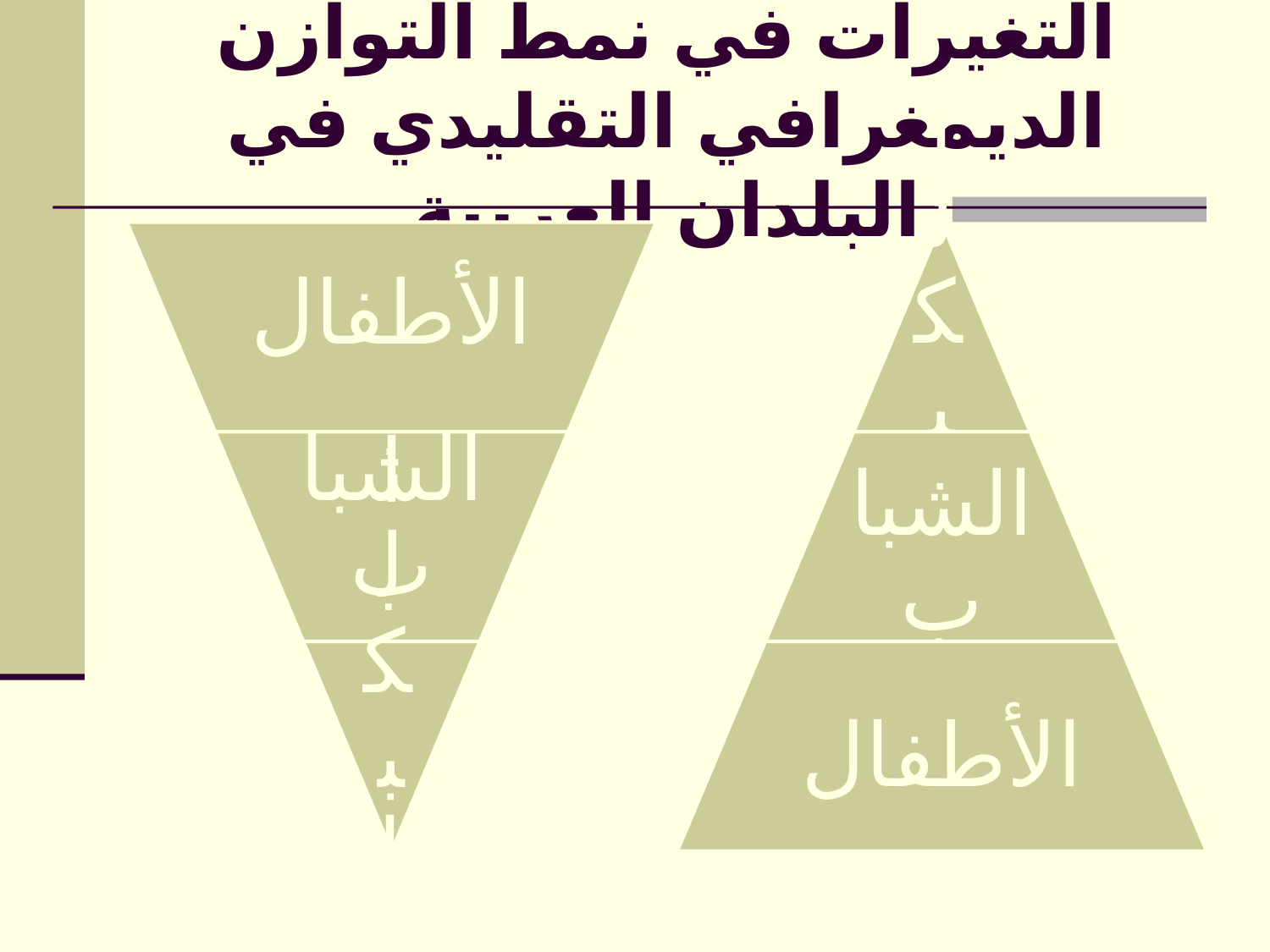

# التغيرات في نمط التوازن الديمغرافي التقليدي في البلدان العربية
الأطفال
الشباب
الكبار
الكبار
الشباب
الأطفال